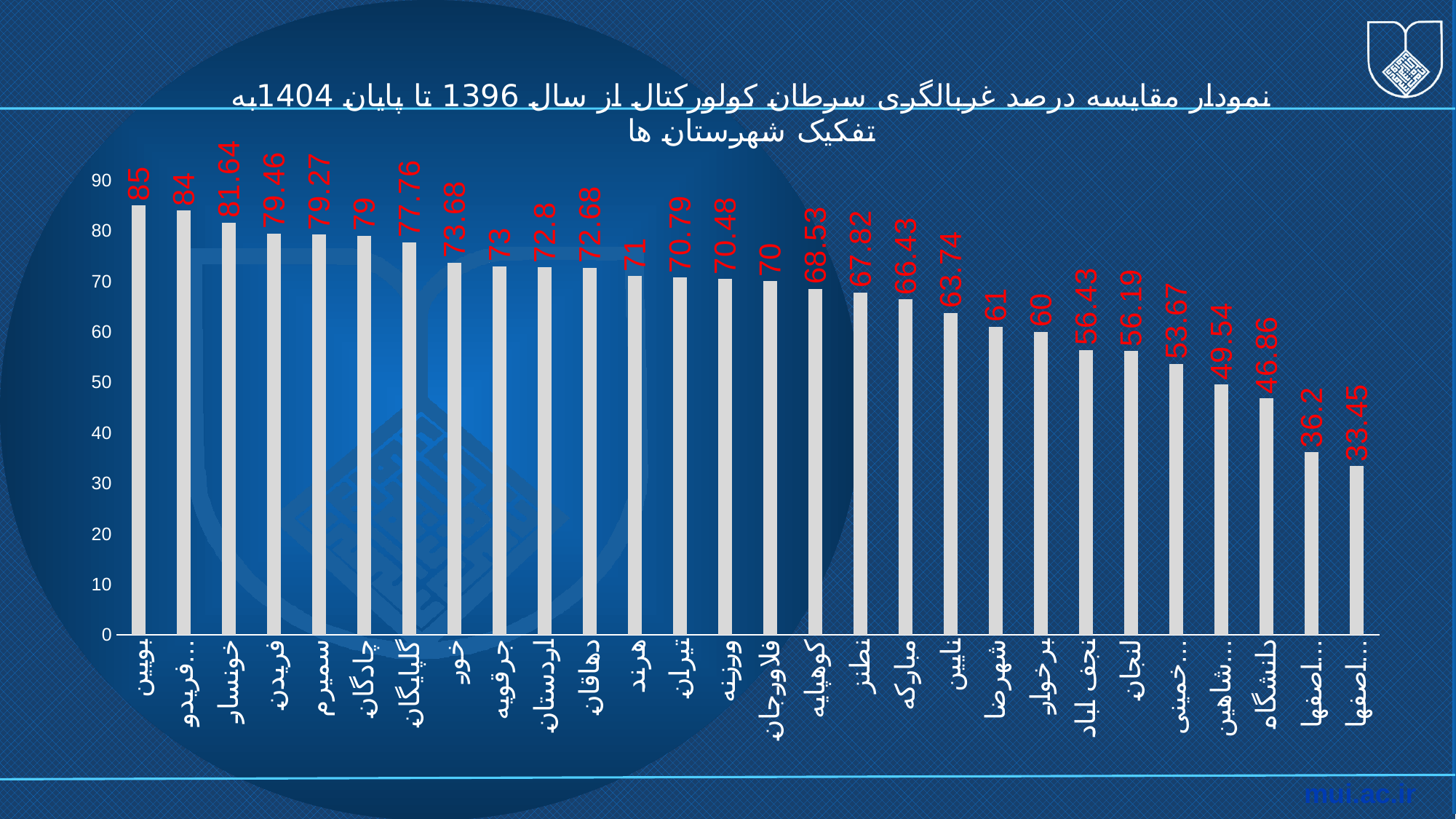

### Chart: نمودار مقایسه درصد غربالگری سرطان کولورکتال از سال 1396 تا پایان 1404به تفکیک شهرستان ها

| Category | 1404 |
|---|---|
| بویین | 85.0 |
| فریدونشهر | 84.0 |
| خونسار | 81.64 |
| فریدن | 79.46 |
| سمیرم | 79.27 |
| چادگان | 79.0 |
| گلپایگان | 77.76 |
| خور | 73.68 |
| جرقویه | 73.0 |
| اردستان | 72.8 |
| دهاقان | 72.68 |
| هرند | 71.0 |
| تیران | 70.79 |
| ورزنه | 70.48 |
| فلاورجان | 70.0 |
| کوهپایه | 68.53 |
| نطنز | 67.82 |
| مبارکه | 66.43 |
| نایین | 63.74 |
| شهرضا | 61.0 |
| برخوار | 60.0 |
| نجف اباد | 56.43 |
| لنجان | 56.19 |
| خمینی شهر | 53.67 |
| شاهین شهر | 49.54 |
| دانشگاه | 46.86 |
| اصفهان یک | 36.2 |
| اصفهان دو | 33.45 |